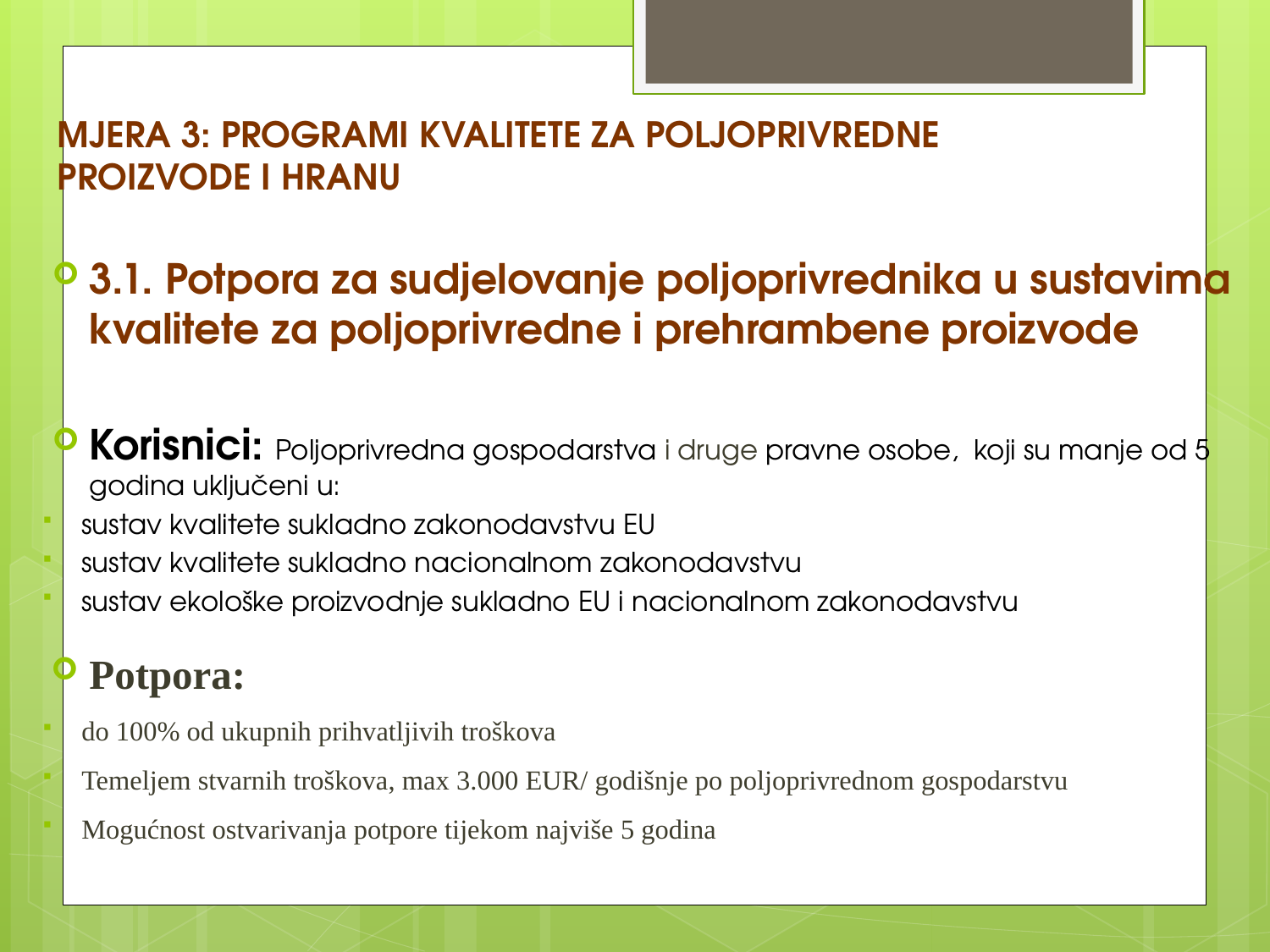

MJERA 3: PROGRAMI KVALITETE ZA POLJOPRIVREDNE
PROIZVODE I HRANU
3.1. Potpora za sudjelovanje poljoprivrednika u sustavima kvalitete za poljoprivredne i prehrambene proizvode

Korisnici: Poljoprivredna gospodarstva i druge pravne osobe,  koji su manje od 5 godina uključeni u:
sustav kvalitete sukladno zakonodavstvu EU
sustav kvalitete sukladno nacionalnom zakonodavstvu
sustav ekološke proizvodnje sukladno EU i nacionalnom zakonodavstvu
Potpora:
do 100% od ukupnih prihvatljivih troškova
Temeljem stvarnih troškova, max 3.000 EUR/ godišnje po poljoprivrednom gospodarstvu
Mogućnost ostvarivanja potpore tijekom najviše 5 godina